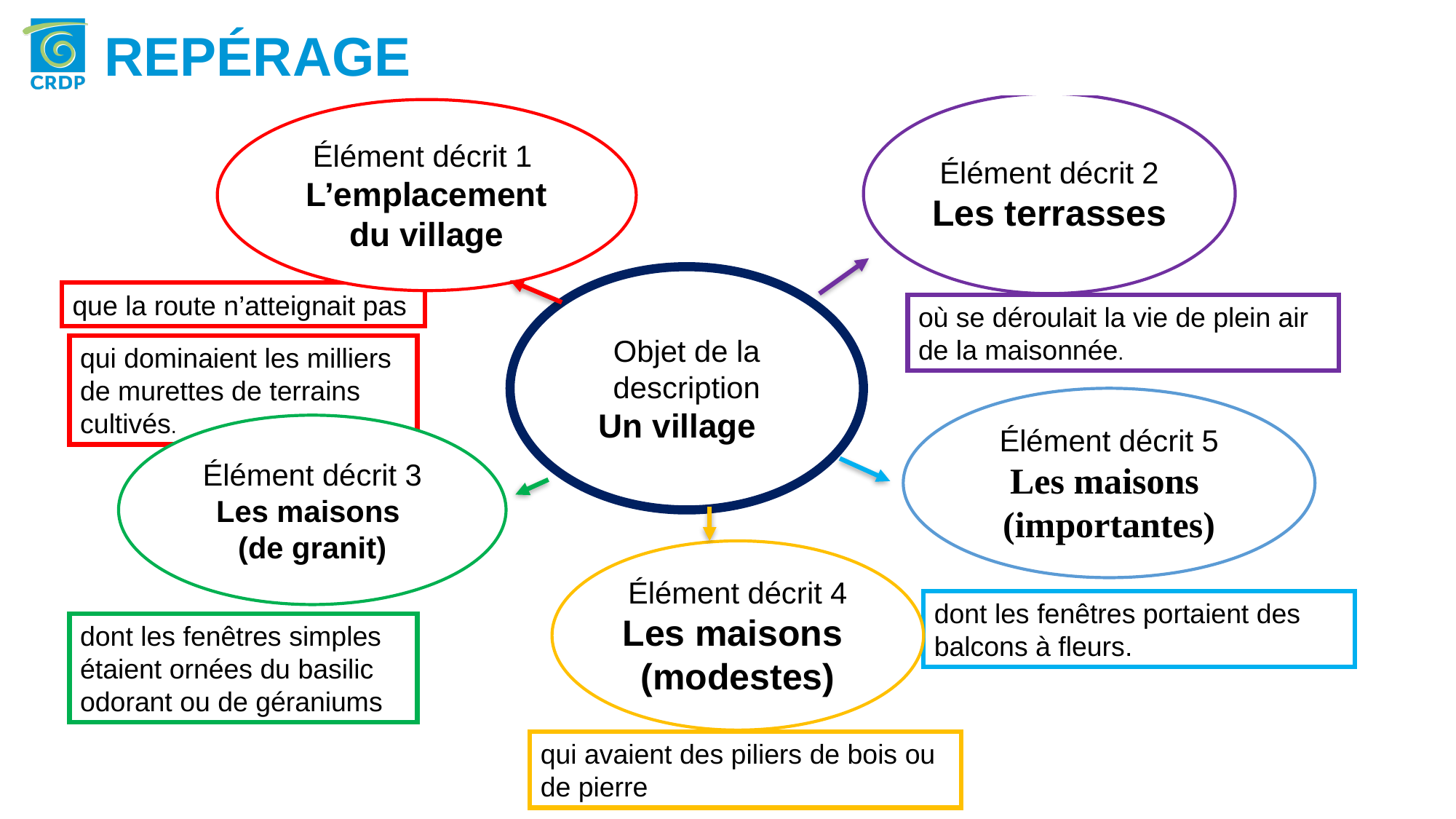

REPÉRAGE
Élément décrit 2
Les terrasses
Élément décrit 1
L’emplacement du village
Objet de la description
Un village
que la route n’atteignait pas
où se déroulait la vie de plein air de la maisonnée.
qui dominaient les milliers de murettes de terrains cultivés.
Élément décrit 5
Les maisons
(importantes)
Élément décrit 3
Les maisons
(de granit)
Élément décrit 4
Les maisons
(modestes)
dont les fenêtres portaient des balcons à fleurs.
dont les fenêtres simples étaient ornées du basilic odorant ou de géraniums
qui avaient des piliers de bois ou de pierre